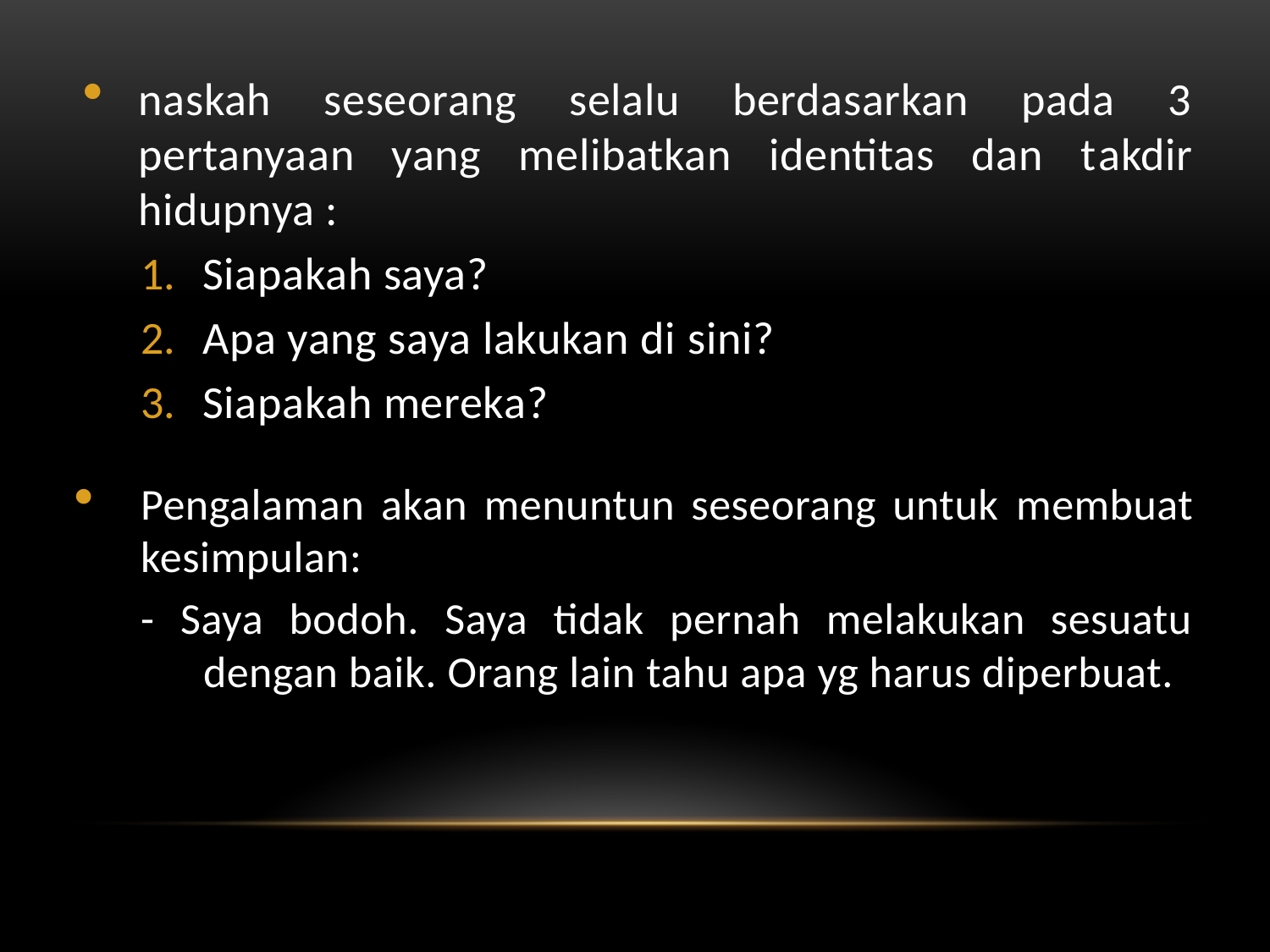

naskah seseorang selalu berdasarkan pada 3 pertanyaan yang melibatkan identitas dan takdir hidupnya :
Siapakah saya?
Apa yang saya lakukan di sini?
Siapakah mereka?

Pengalaman akan menuntun seseorang untuk membuat kesimpulan:
- Saya bodoh. Saya tidak pernah melakukan sesuatu dengan baik. Orang lain tahu apa yg harus diperbuat.